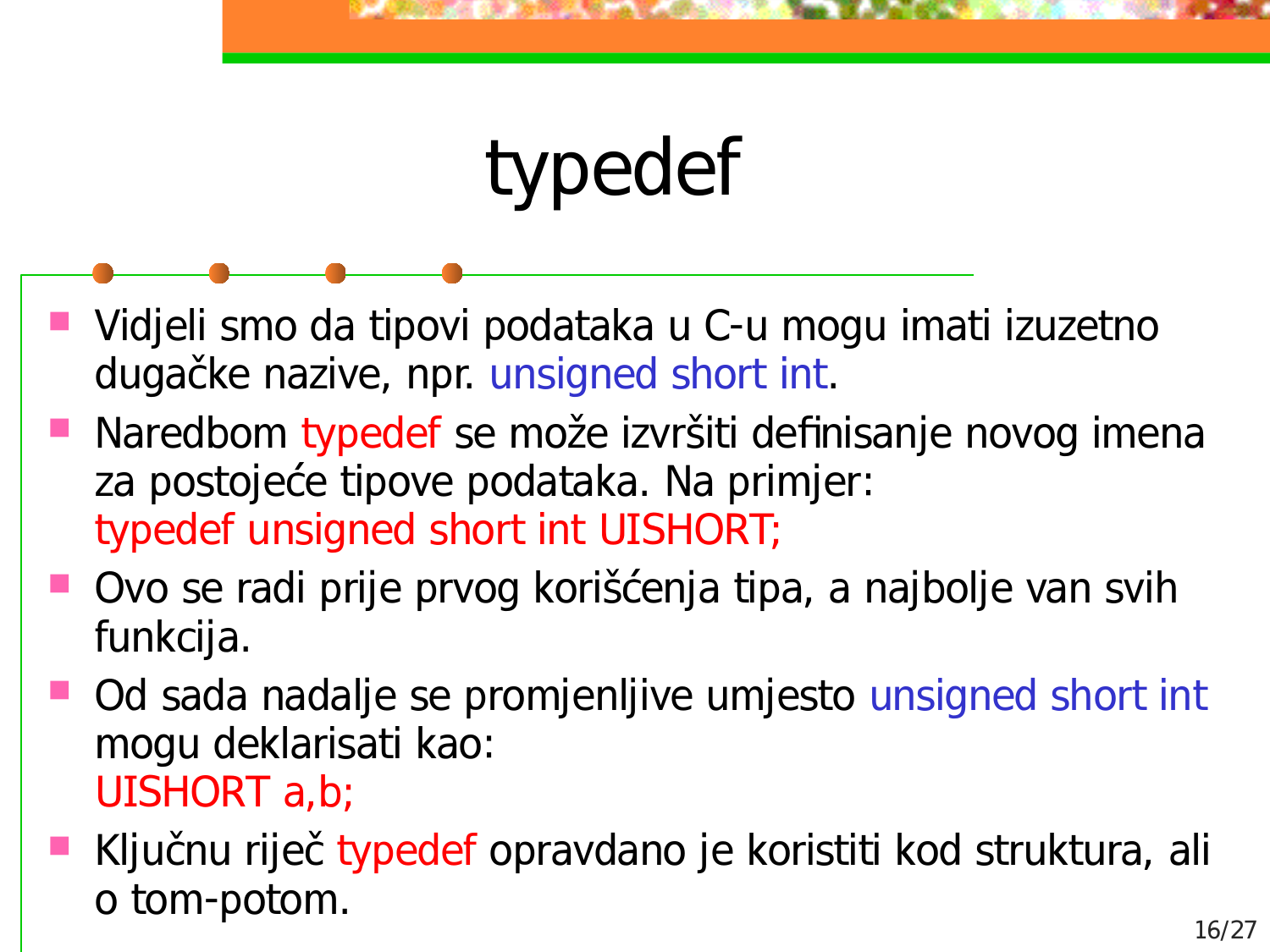

# typedef
Vidjeli smo da tipovi podataka u C-u mogu imati izuzetno dugačke nazive, npr. unsigned short int.
Naredbom typedef se može izvršiti definisanje novog imena za postojeće tipove podataka. Na primjer:
typedef unsigned short int UISHORT;
Ovo se radi prije prvog korišćenja tipa, a najbolje van svih funkcija.
Od sada nadalje se promjenljive umjesto unsigned short int mogu deklarisati kao:
UISHORT a,b;
Ključnu riječ typedef opravdano je koristiti kod struktura, ali o tom-potom.
16/27